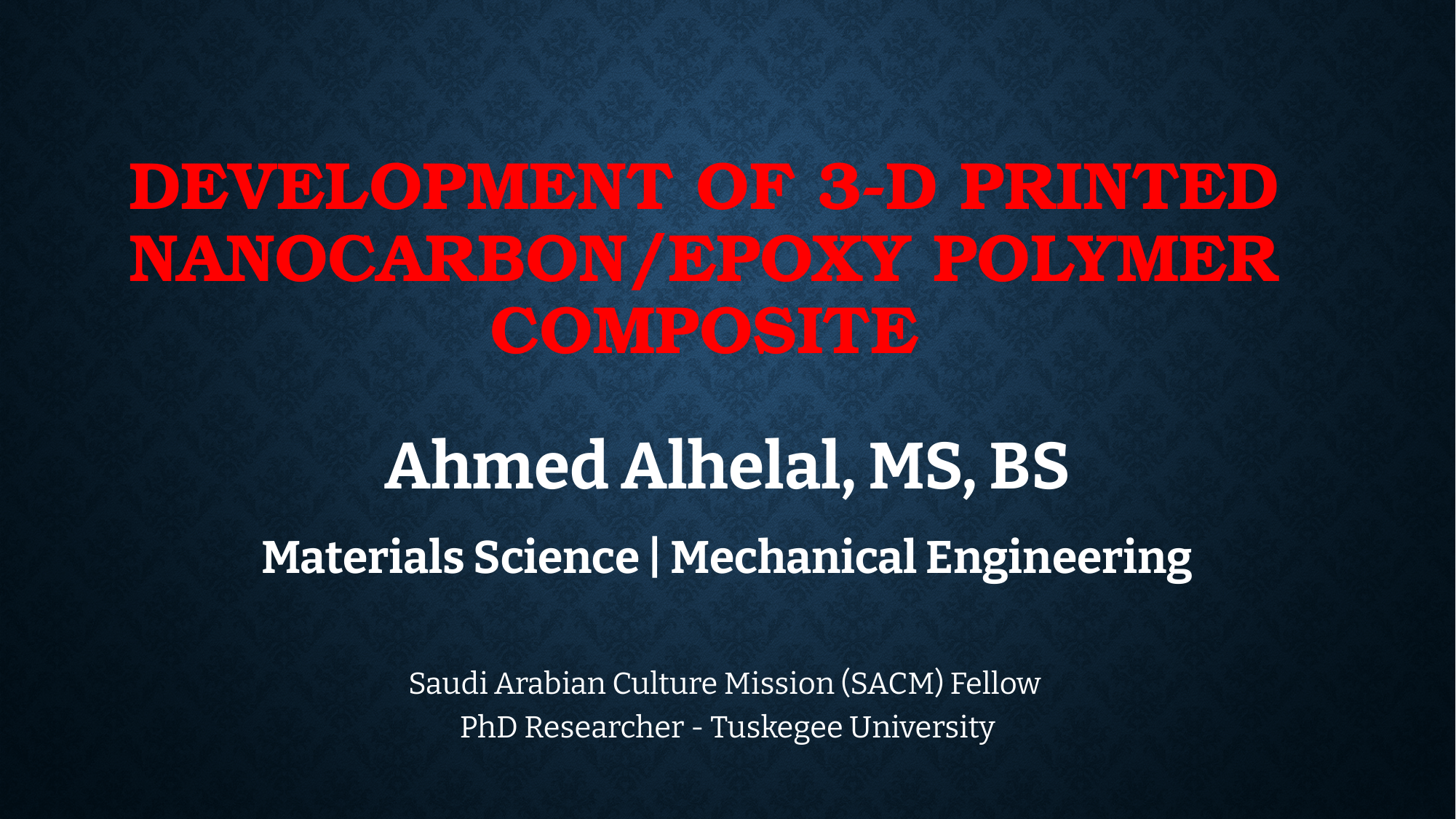

# Development of 3-D Printed Nanocarbon/Epoxy Polymer Composite
Ahmed Alhelal, MS, BS
Materials Science | Mechanical Engineering

Saudi Arabian Culture Mission (SACM) Fellow
PhD Researcher - Tuskegee University